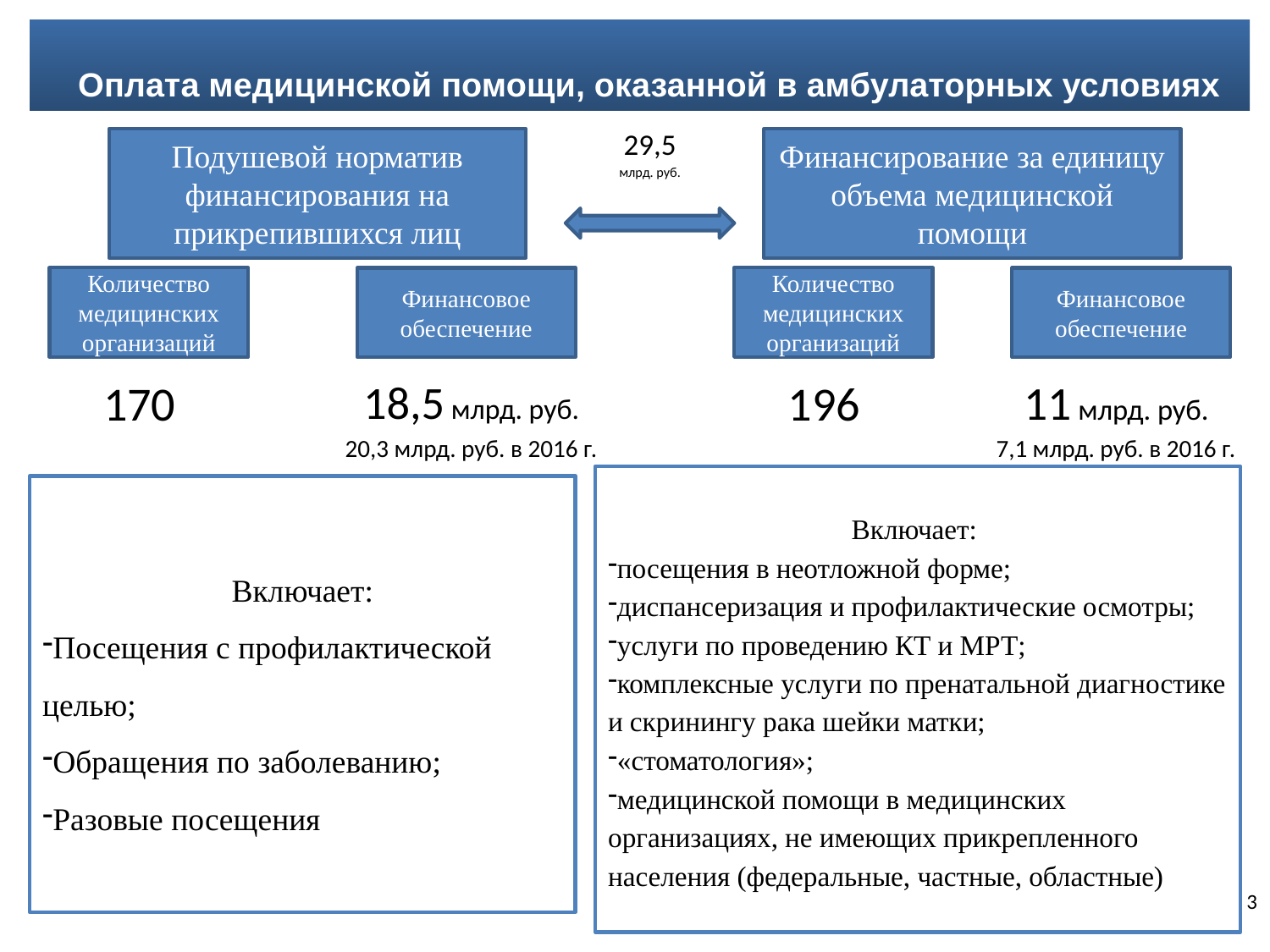

Оплата медицинской помощи, оказанной в амбулаторных условиях
29,5
млрд. руб.
Подушевой норматив финансирования на прикрепившихся лиц
Финансирование за единицу объема медицинской помощи

Количество
медицинских
организаций
Финансовое обеспечение
Количество
медицинских
организаций
Финансовое обеспечение
170
18,5 млрд. руб.
196
11 млрд. руб.
20,3 млрд. руб. в 2016 г.
7,1 млрд. руб. в 2016 г.
Включает:
посещения в неотложной форме;
диспансеризация и профилактические осмотры;
услуги по проведению КТ и МРТ;
комплексные услуги по пренатальной диагностике и скринингу рака шейки матки;
«стоматология»;
медицинской помощи в медицинских организациях, не имеющих прикрепленного населения (федеральные, частные, областные)
Включает:
Посещения с профилактической целью;
Обращения по заболеванию;
Разовые посещения
3